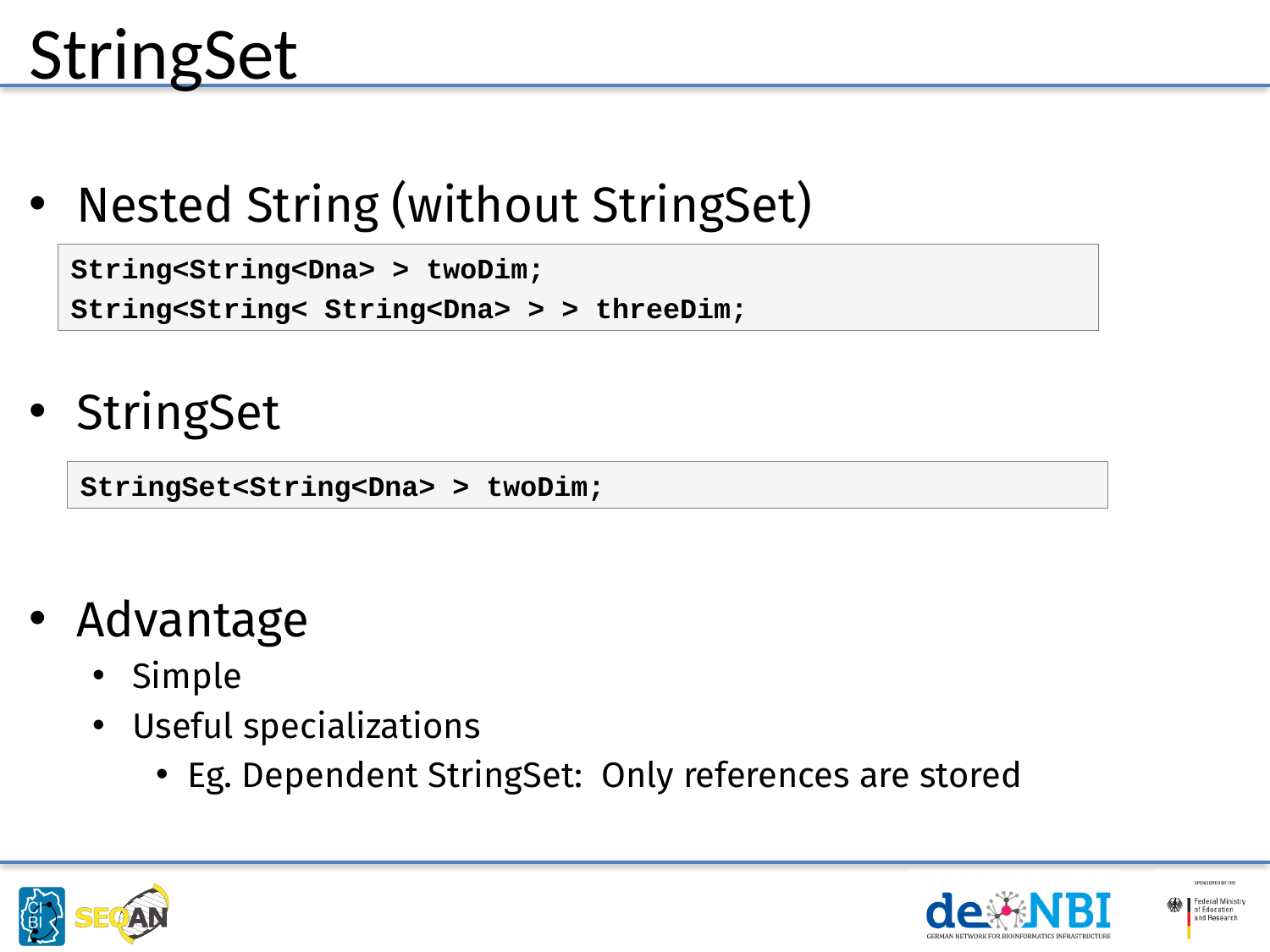

StringSet
Nested String (without StringSet)

StringSet

Advantage
Simple
Useful specializations
Eg. Dependent StringSet:  Only references are stored

Specialization

String<String<Dna> > twoDim;
String<String< String<Dna> > > threeDim;
StringSet<String<Dna> > twoDim;